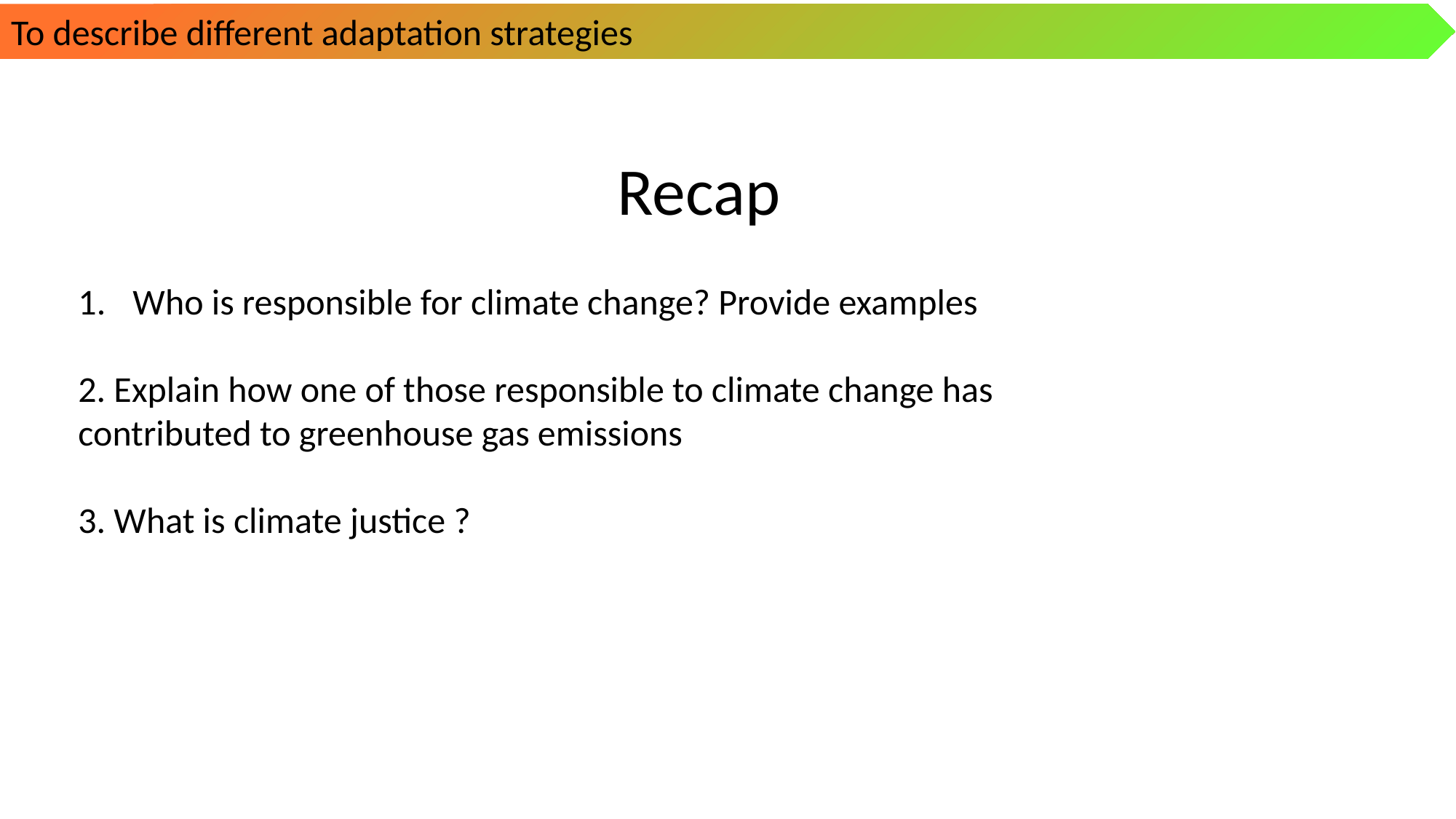

To describe different adaptation strategies

Recap
Who is responsible for climate change? Provide examples

2. Explain how one of those responsible to climate change has contributed to greenhouse gas emissions

3. What is climate justice ?